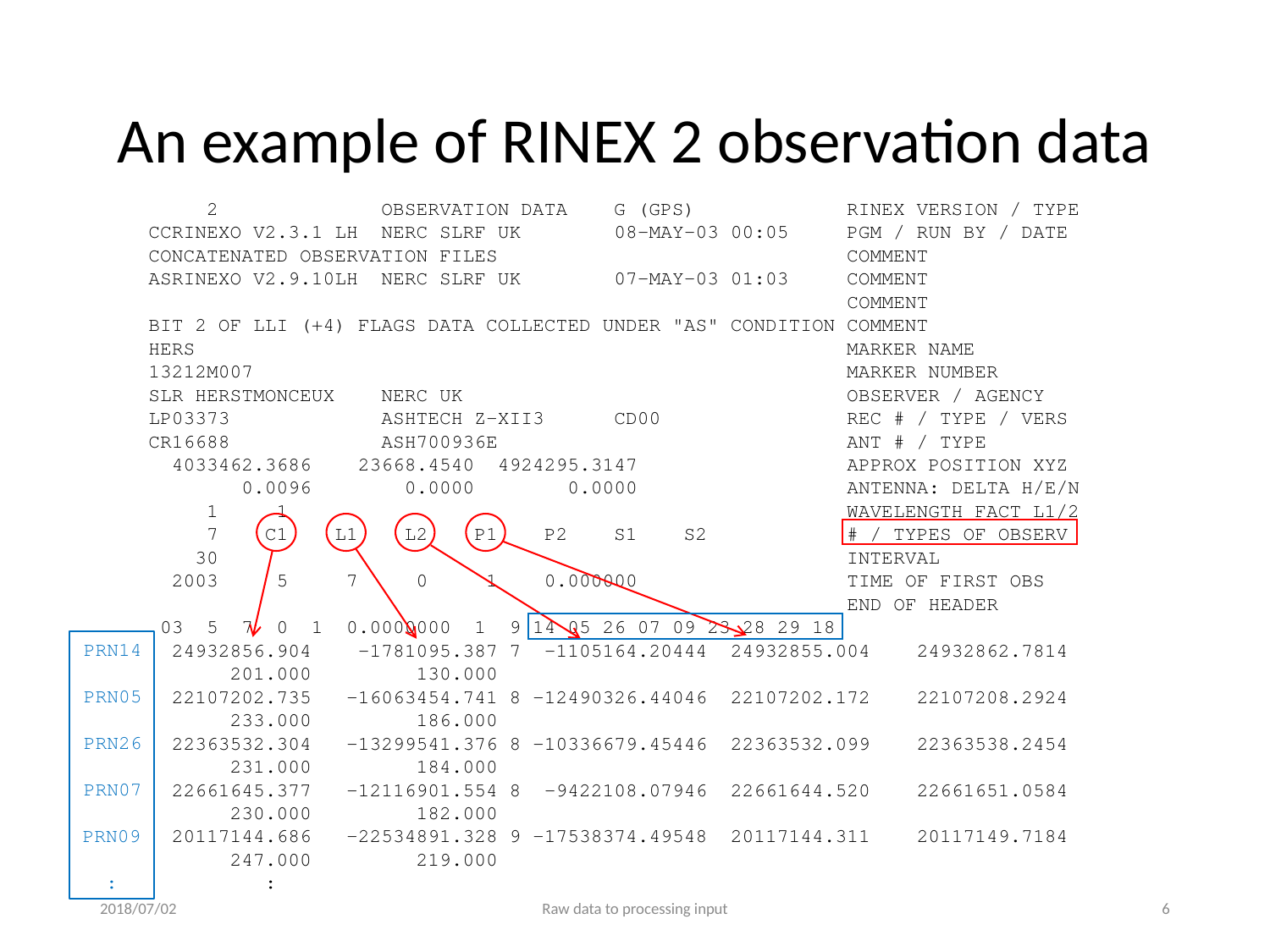

# An example of RINEX 2 observation data
     2              OBSERVATION DATA    G (GPS)             RINEX VERSION / TYPE
CCRINEXO V2.3.1 LH  NERC SLRF UK        08-MAY-03 00:05     PGM / RUN BY / DATE
CONCATENATED OBSERVATION FILES                              COMMENT
ASRINEXO V2.9.10LH  NERC SLRF UK        07-MAY-03 01:03     COMMENT
                                                            COMMENT
BIT 2 OF LLI (+4) FLAGS DATA COLLECTED UNDER "AS" CONDITION COMMENT
HERS                                                        MARKER NAME
13212M007                                                   MARKER NUMBER
SLR HERSTMONCEUX    NERC UK                                 OBSERVER / AGENCY
LP03373             ASHTECH Z-XII3      CD00                REC # / TYPE / VERS
CR16688             ASH700936E                              ANT # / TYPE
  4033462.3686    23668.4540  4924295.3147                  APPROX POSITION XYZ
        0.0096        0.0000        0.0000                  ANTENNA: DELTA H/E/N
     1     1                                                WAVELENGTH FACT L1/2
     7    C1    L1    L2    P1    P2    S1    S2            # / TYPES OF OBSERV
    30                                                      INTERVAL
  2003     5     7     0     1    0.000000                  TIME OF FIRST OBS
                                                            END OF HEADER
 03  5  7  0  1  0.0000000  1  9 14 05 26 07 09 23 28 29 18
  24932856.904    -1781095.387 7  -1105164.20444  24932855.004    24932862.7814
       201.000         130.000
  22107202.735   -16063454.741 8 -12490326.44046  22107202.172    22107208.2924
       233.000         186.000
  22363532.304   -13299541.376 8 -10336679.45446  22363532.099    22363538.2454
       231.000         184.000
  22661645.377   -12116901.554 8  -9422108.07946  22661644.520    22661651.0584
       230.000         182.000
  20117144.686   -22534891.328 9 -17538374.49548  20117144.311    20117149.7184
       247.000         219.000
          :

PRN14
PRN05
PRN26
PRN07
PRN09
:
2018/07/02
Raw data to processing input
6